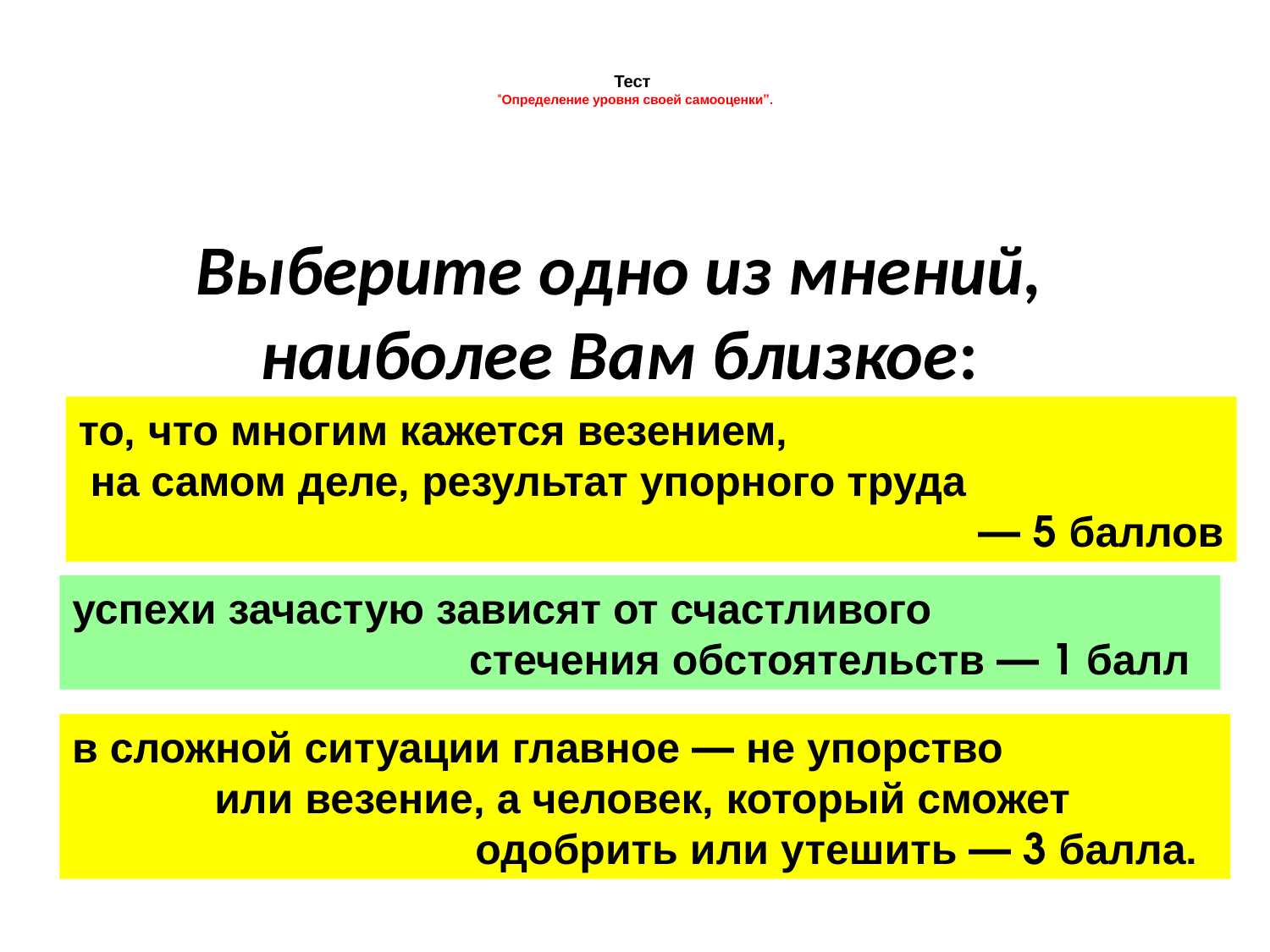

# Тест "Определение уровня своей самооценки”.
Выберите одно из мнений,
наиболее Вам близкое:

то, что многим кажется везением,
 на самом деле, результат упорного труда
                                                                            — 5 баллов
успехи зачастую зависят от счастливого
                                стечения обстоятельств — 1 балл
в сложной ситуации главное — не упорство
            или везение, а человек, который сможет
                                  одобрить или утешить — 3 балла.